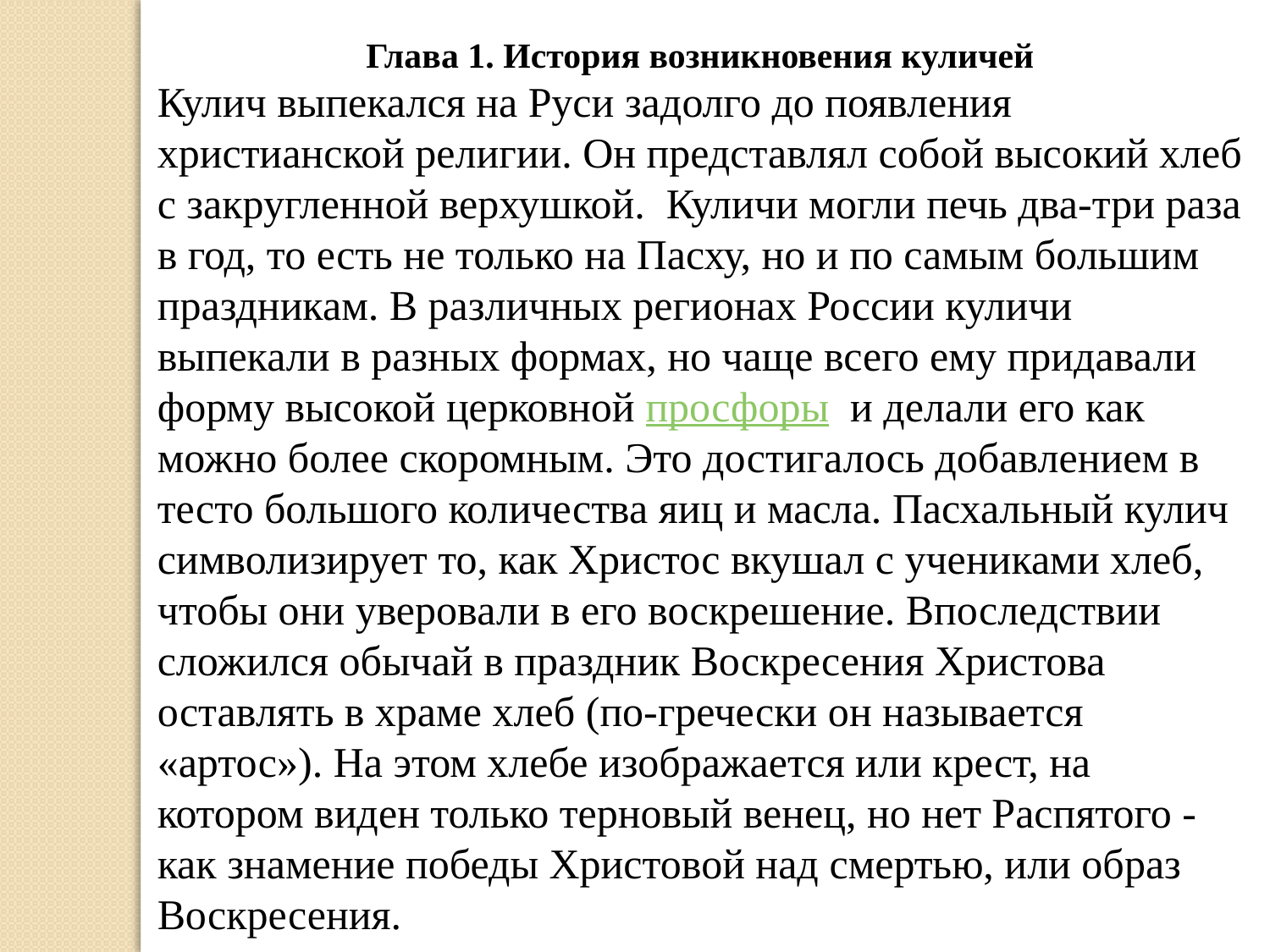

Глава 1. История возникновения куличей
Кулич выпекался на Руси задолго до появления христианской религии. Он представлял собой высокий хлеб с закругленной верхушкой.  Куличи могли печь два-три раза в год, то есть не только на Пасху, но и по самым большим праздникам. В различных регионах России куличи выпекали в разных формах, но чаще всего ему придавали форму высокой церковной просфоры  и делали его как можно более скоромным. Это достигалось добавлением в тесто большого количества яиц и масла. Пасхальный кулич символизирует то, как Христос вкушал с учениками хлеб, чтобы они уверовали в его воскрешение. Впоследствии сложился обычай в праздник Воскресения Христова оставлять в храме хлеб (по-гречески он называется «артос»). На этом хлебе изображается или крест, на котором виден только терновый венец, но нет Распятого - как знамение победы Христовой над смертью, или образ Воскресения.